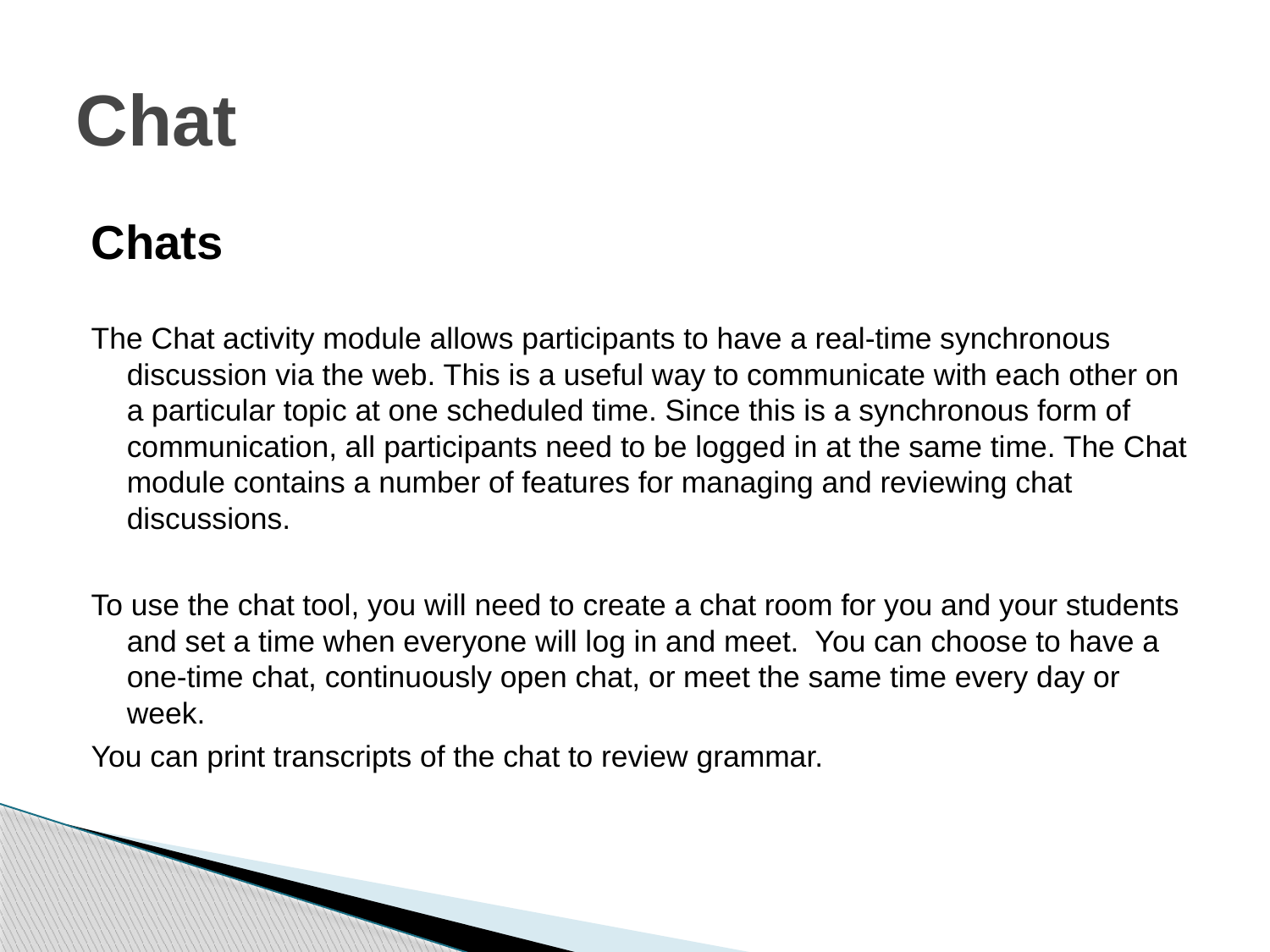

# Chat
Chats

The Chat activity module allows participants to have a real-time synchronous discussion via the web. This is a useful way to communicate with each other on a particular topic at one scheduled time. Since this is a synchronous form of communication, all participants need to be logged in at the same time. The Chat module contains a number of features for managing and reviewing chat discussions.

To use the chat tool, you will need to create a chat room for you and your students and set a time when everyone will log in and meet.  You can choose to have a one-time chat, continuously open chat, or meet the same time every day or week.
You can print transcripts of the chat to review grammar.